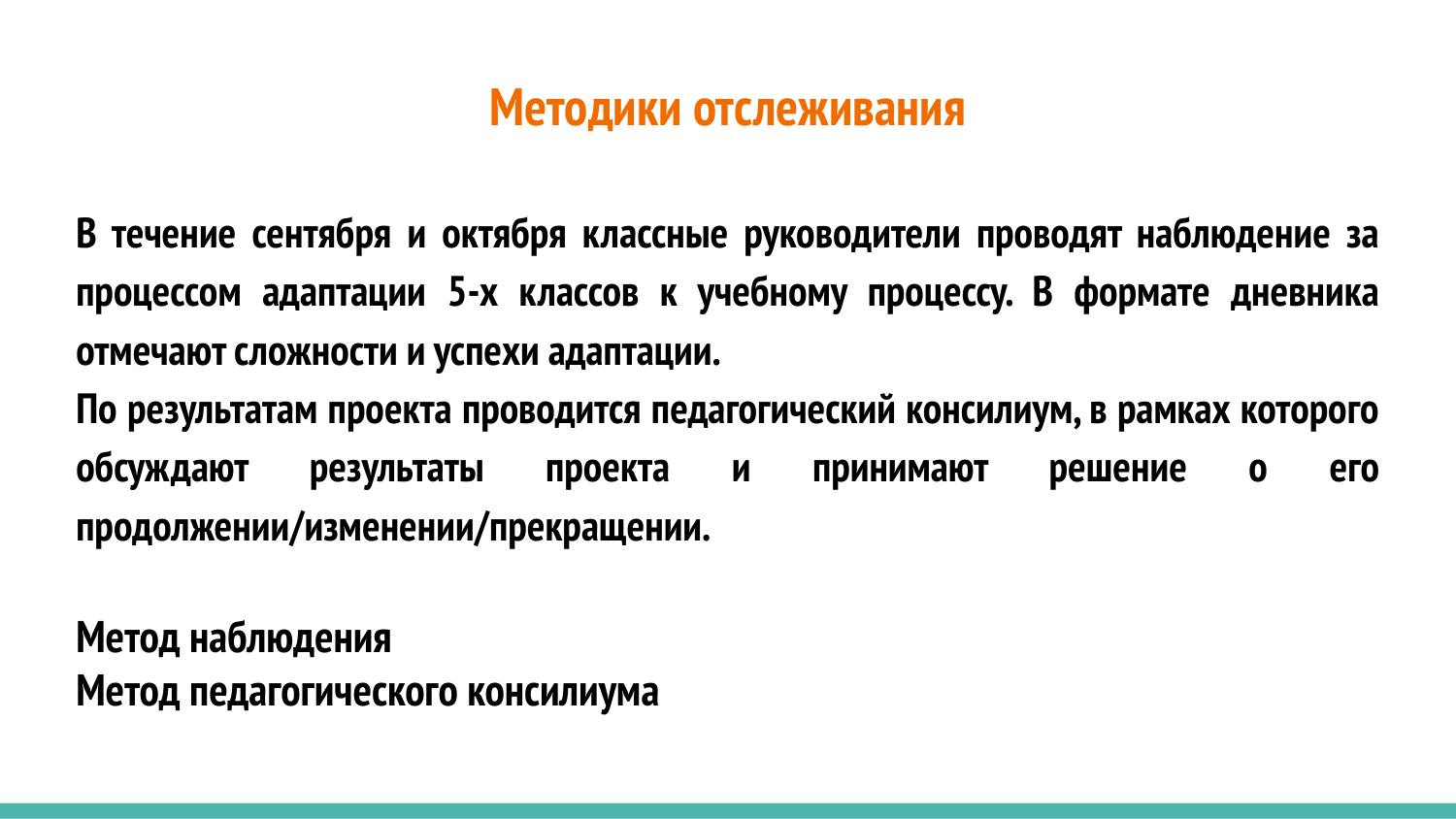

# Методики отслеживания

В течение сентября и октября классные руководители проводят наблюдение за процессом адаптации 5-х классов к учебному процессу. В формате дневника отмечают сложности и успехи адаптации.
По результатам проекта проводится педагогический консилиум, в рамках которого обсуждают результаты проекта и принимают решение о его продолжении/изменении/прекращении.

Метод наблюдения
Метод педагогического консилиума